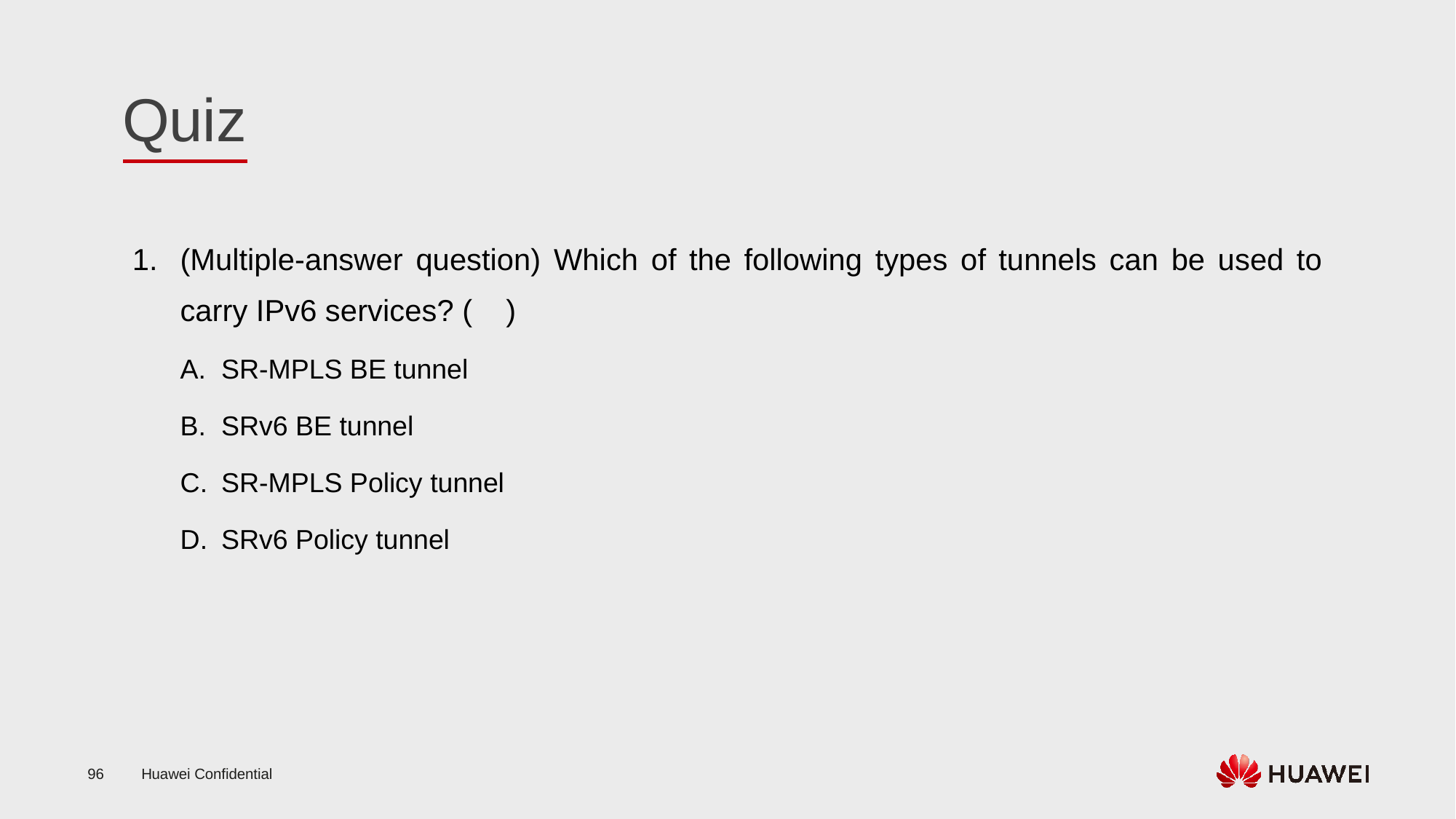

(Multiple-answer question) Which of the following types of tunnels can be used to carry IPv6 services? (    )
SR-MPLS BE tunnel
SRv6 BE tunnel
SR-MPLS Policy tunnel
SRv6 Policy tunnel